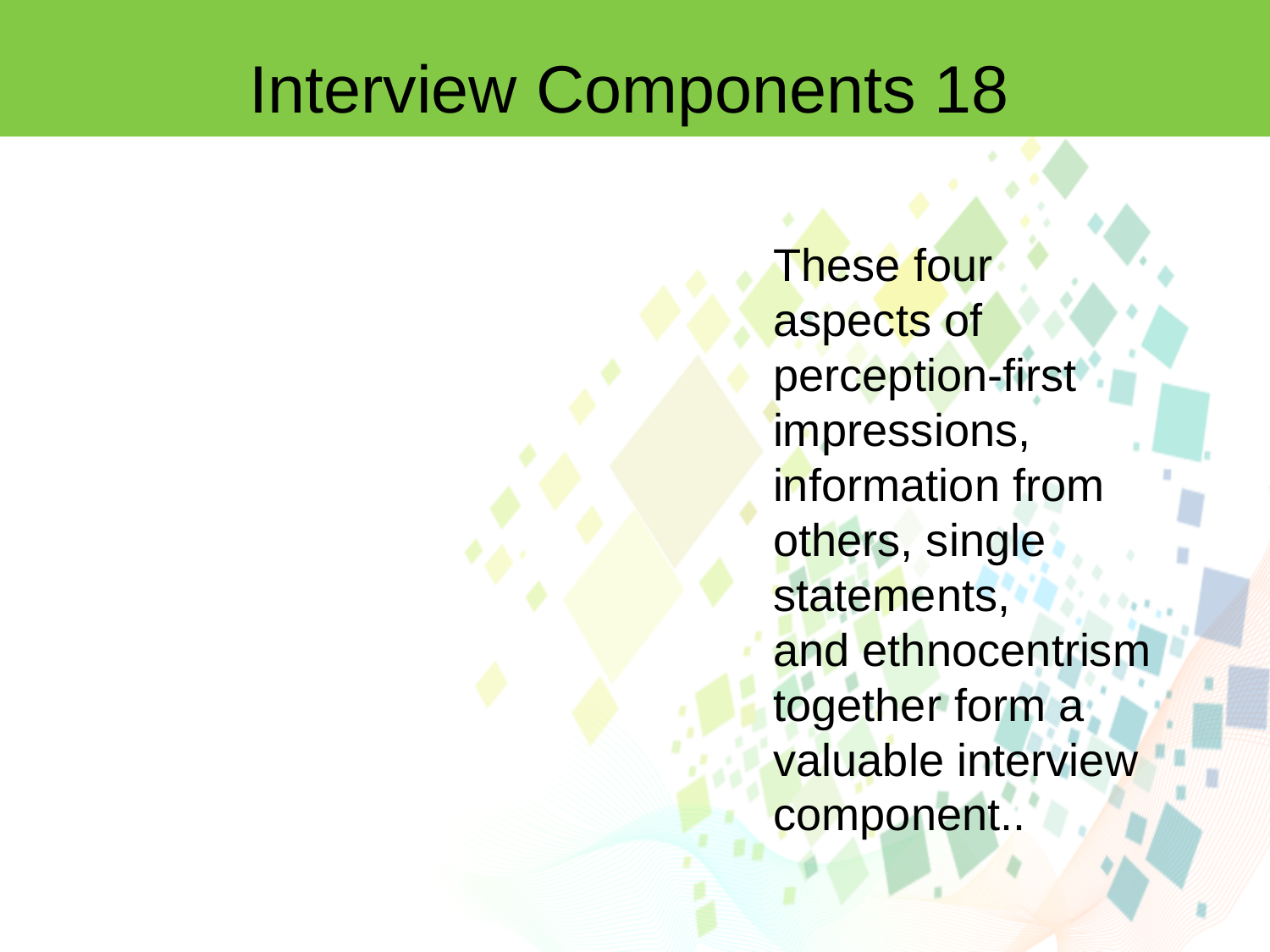

Interview Components 18
These four
aspects of perception-first impressions, information from others, single statements,
and ethnocentrism together form a valuable interview component..